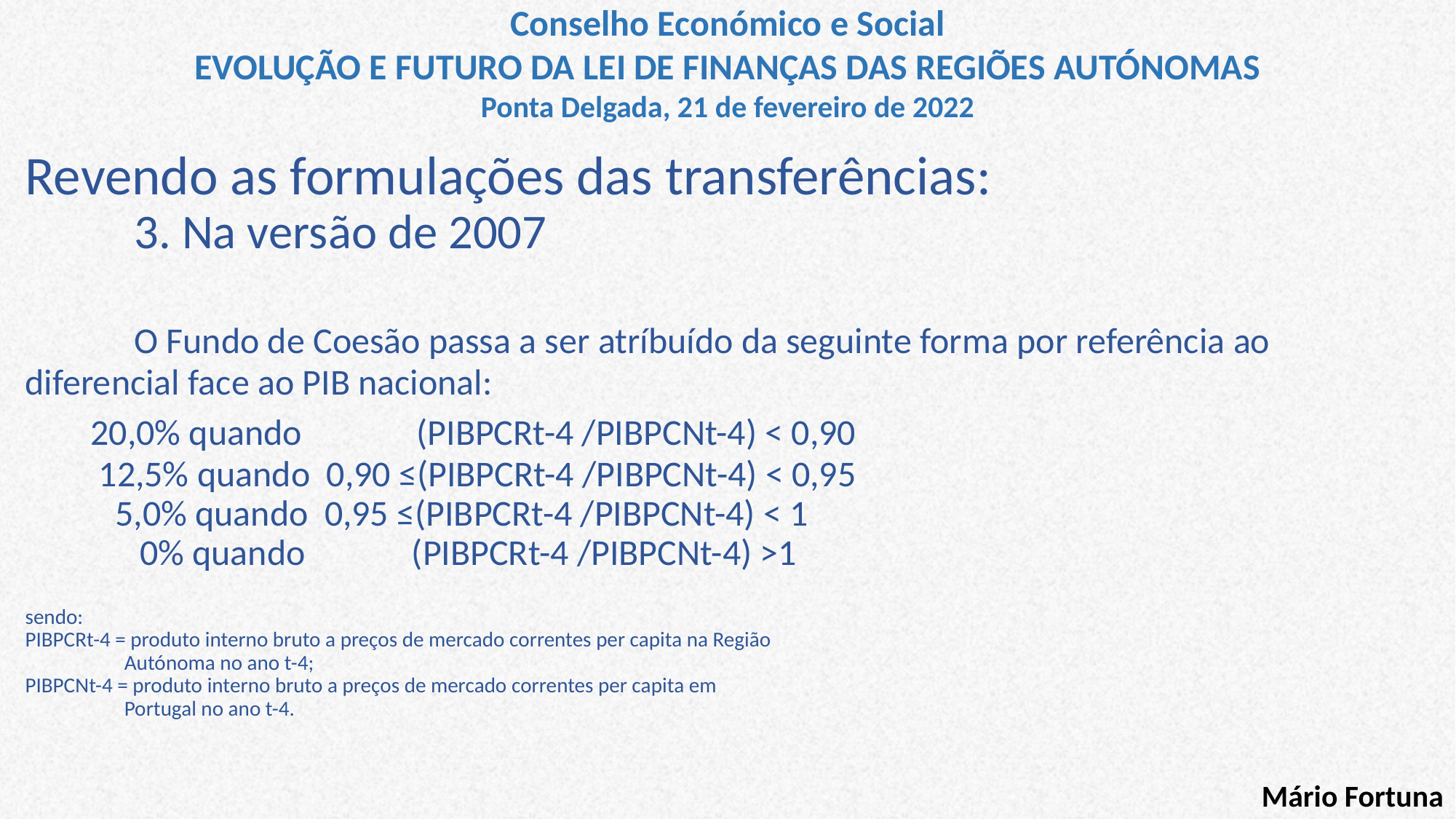

Conselho Económico e Social
EVOLUÇÃO E FUTURO DA LEI DE FINANÇAS DAS REGIÕES AUTÓNOMAS
Ponta Delgada, 21 de fevereiro de 2022
# Revendo as formulações das transferências: 3. Na versão de 2007 O Fundo de Coesão passa a ser atríbuído da seguinte forma por referência ao diferencial face ao PIB nacional: 20,0% quando              (PIBPCRt-4 /PIBPCNt-4) < 0,90 12,5% quando  0,90 ≤(PIBPCRt-4 /PIBPCNt-4) < 0,95 5,0% quando  0,95 ≤(PIBPCRt-4 /PIBPCNt-4) < 1 0% quando             (PIBPCRt-4 /PIBPCNt-4) >1 sendo: PIBPCRt-4 = produto interno bruto a preços de mercado correntes per capita na Região Autónoma no ano t-4; PIBPCNt-4 = produto interno bruto a preços de mercado correntes per capita em Portugal no ano t-4.
Mário Fortuna